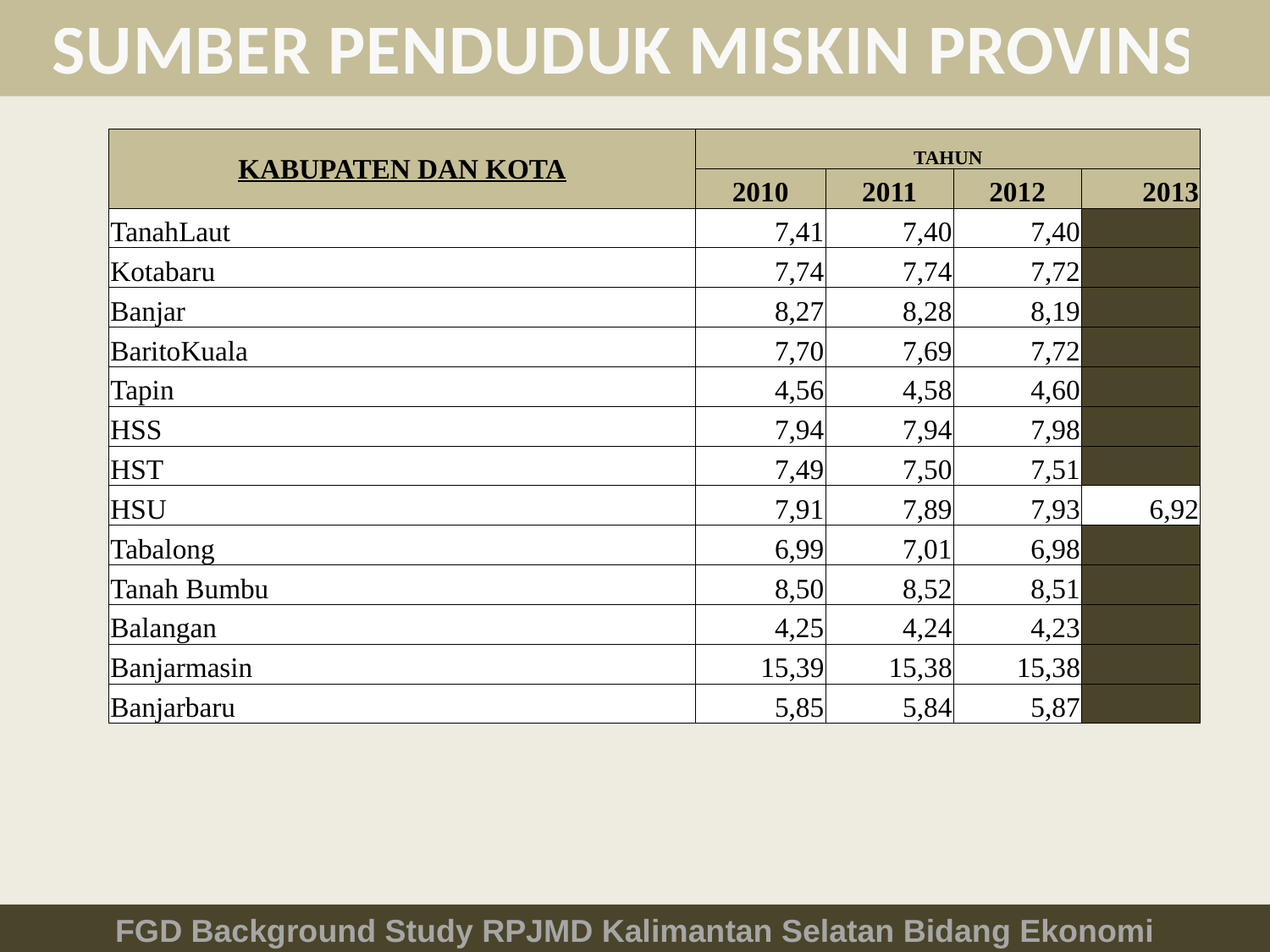

SUMBER PENDUDUK MISKIN PROVINSI
| KABUPATEN DAN KOTA | TAHUN |  |  |  |
| --- | --- | --- | --- | --- |
|  | 2010 | 2011 | 2012 | 2013 |
| TanahLaut | 7,41 | 7,40 | 7,40 |  |
| Kotabaru | 7,74 | 7,74 | 7,72 |  |
| Banjar | 8,27 | 8,28 | 8,19 |  |
| BaritoKuala | 7,70 | 7,69 | 7,72 |  |
| Tapin | 4,56 | 4,58 | 4,60 |  |
| HSS | 7,94 | 7,94 | 7,98 |  |
| HST | 7,49 | 7,50 | 7,51 |  |
| HSU | 7,91 | 7,89 | 7,93 | 6,92 |
| Tabalong | 6,99 | 7,01 | 6,98 |  |
| Tanah Bumbu | 8,50 | 8,52 | 8,51 |  |
| Balangan | 4,25 | 4,24 | 4,23 |  |
| Banjarmasin | 15,39 | 15,38 | 15,38 |  |
| Banjarbaru | 5,85 | 5,84 | 5,87 |  |
FGD Background Study RPJMD Kalimantan Selatan Bidang Ekonomi